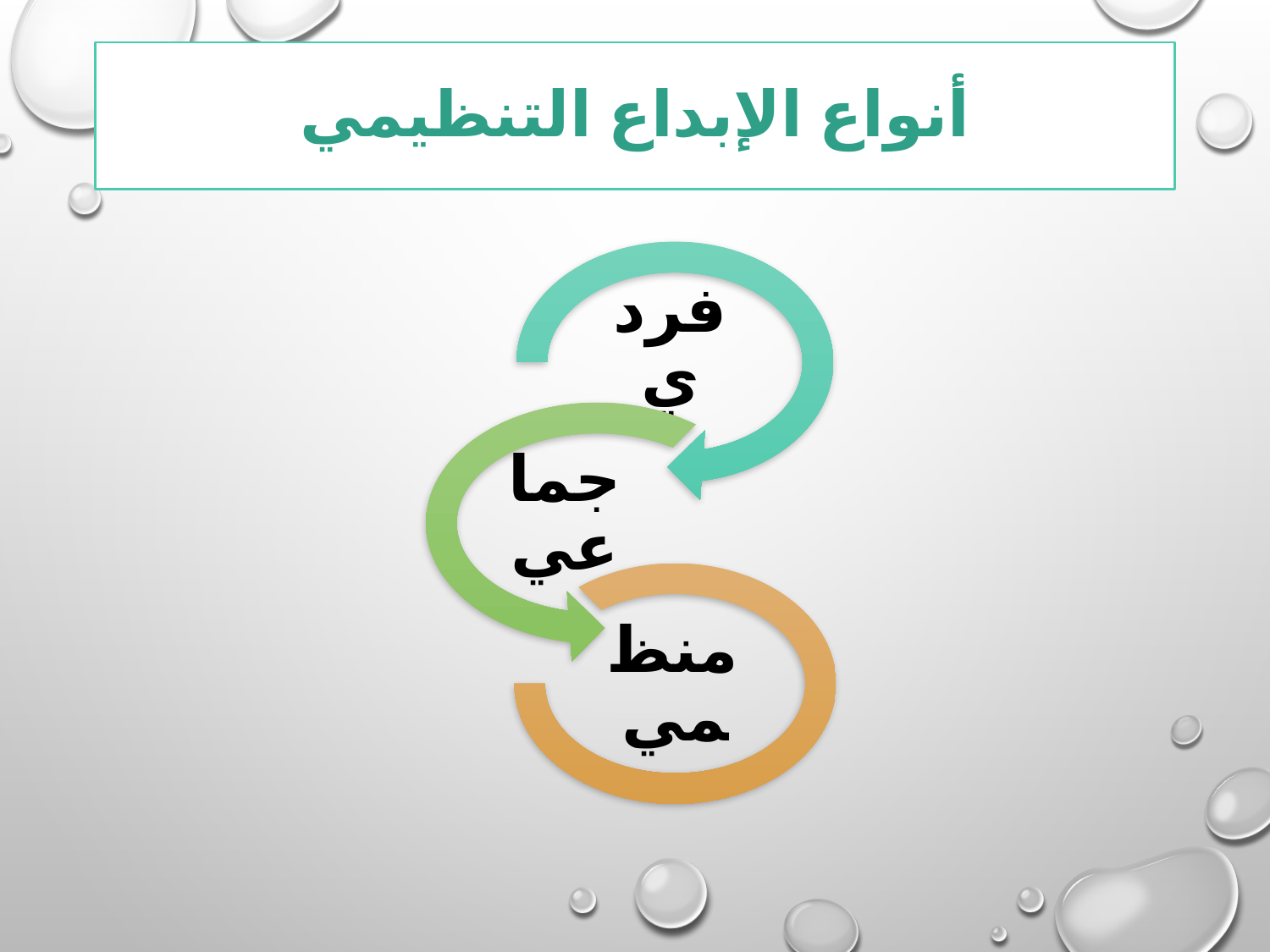

# أنواع الإبداع التنظيمي
فردي
جماعي
منظمي